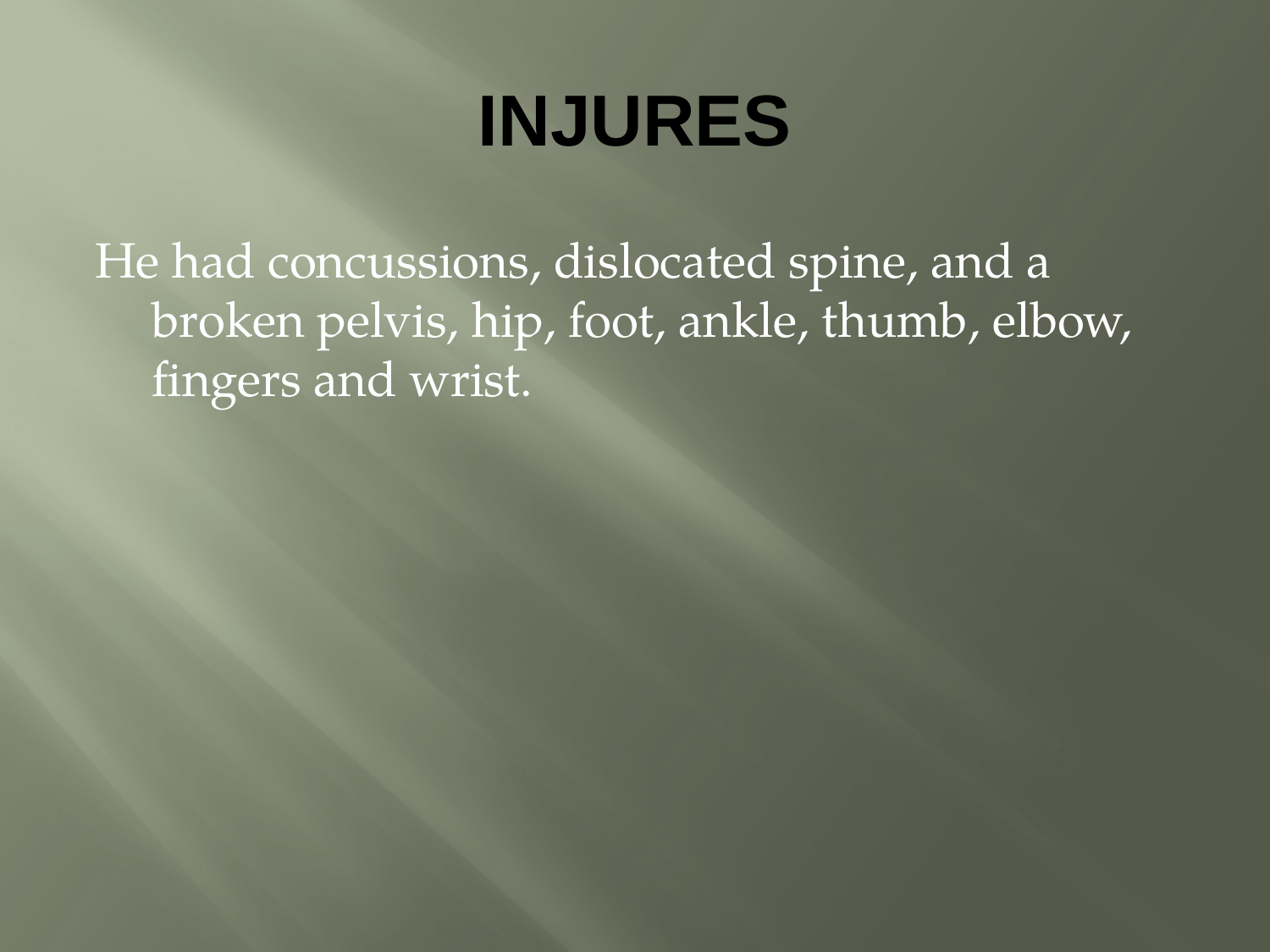

# INJURES
He had concussions, dislocated spine, and a broken pelvis, hip, foot, ankle, thumb, elbow, fingers and wrist.